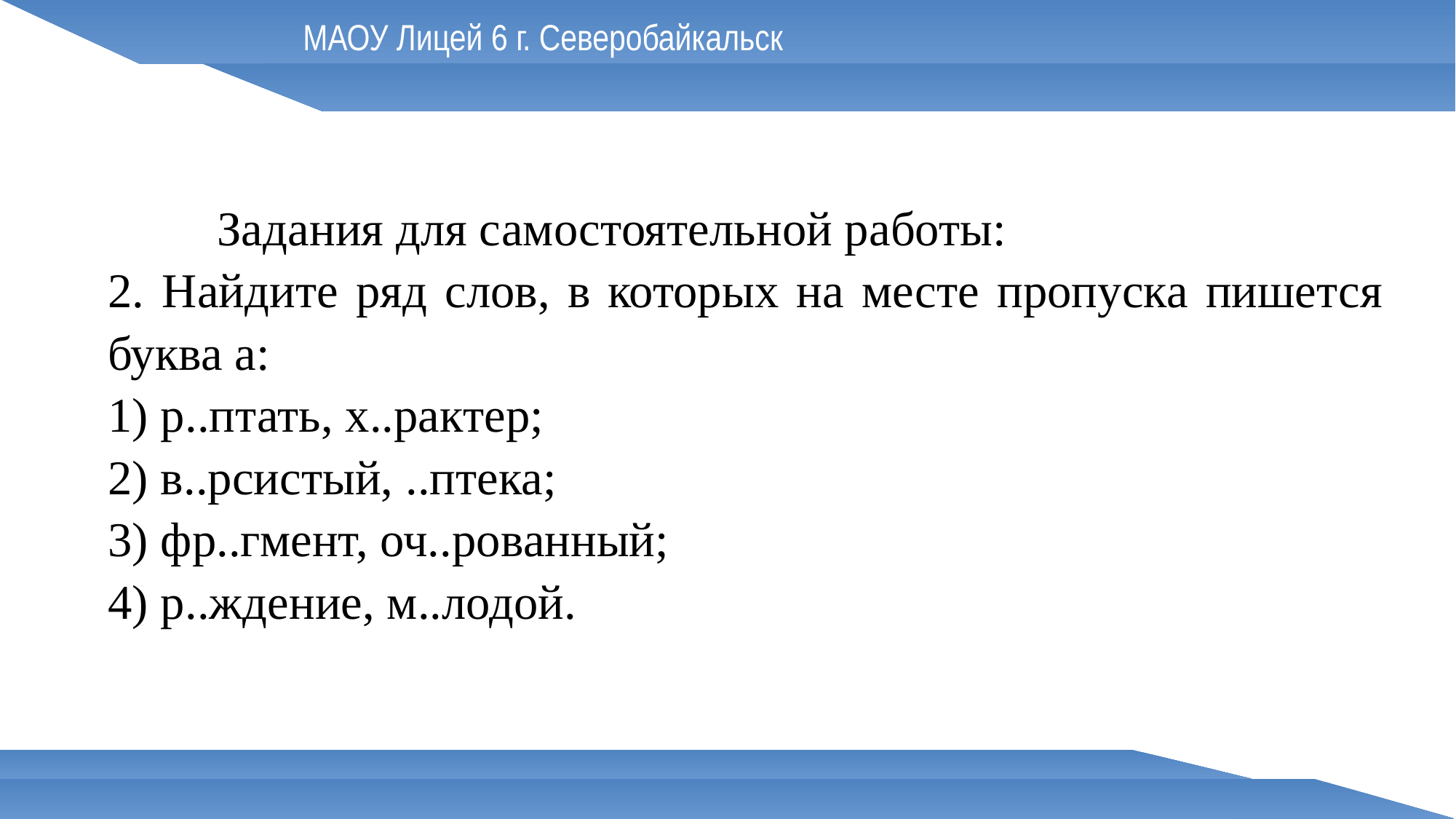

МАОУ Лицей 6 г. Северобайкальск
	Задания для самостоятельной работы:
2. Найдите ряд слов, в которых на месте пропуска пишется буква а:
1) р..птать, х..рактер;
2) в..рсистый, ..птека;
3) фр..гмент, оч..рованный;
4) р..ждение, м..лодой.